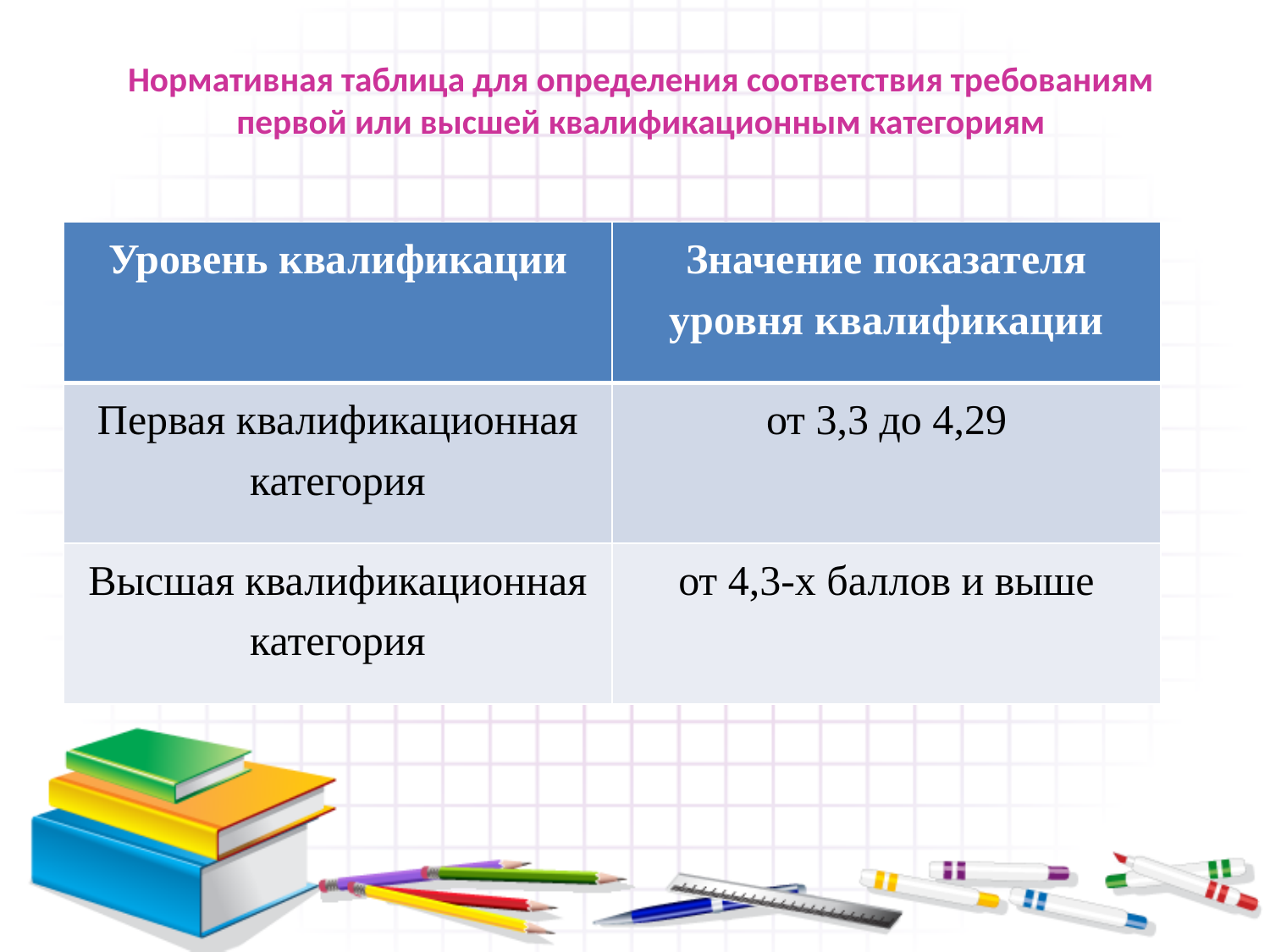

# Нормативная таблица для определения соответствия требованиям первой или высшей квалификационным категориям
| Уровень квалификации | Значение показателя уровня квалификации |
| --- | --- |
| Первая квалификационная категория | от 3,3 до 4,29 |
| Высшая квалификационная категория | от 4,3-х баллов и выше |